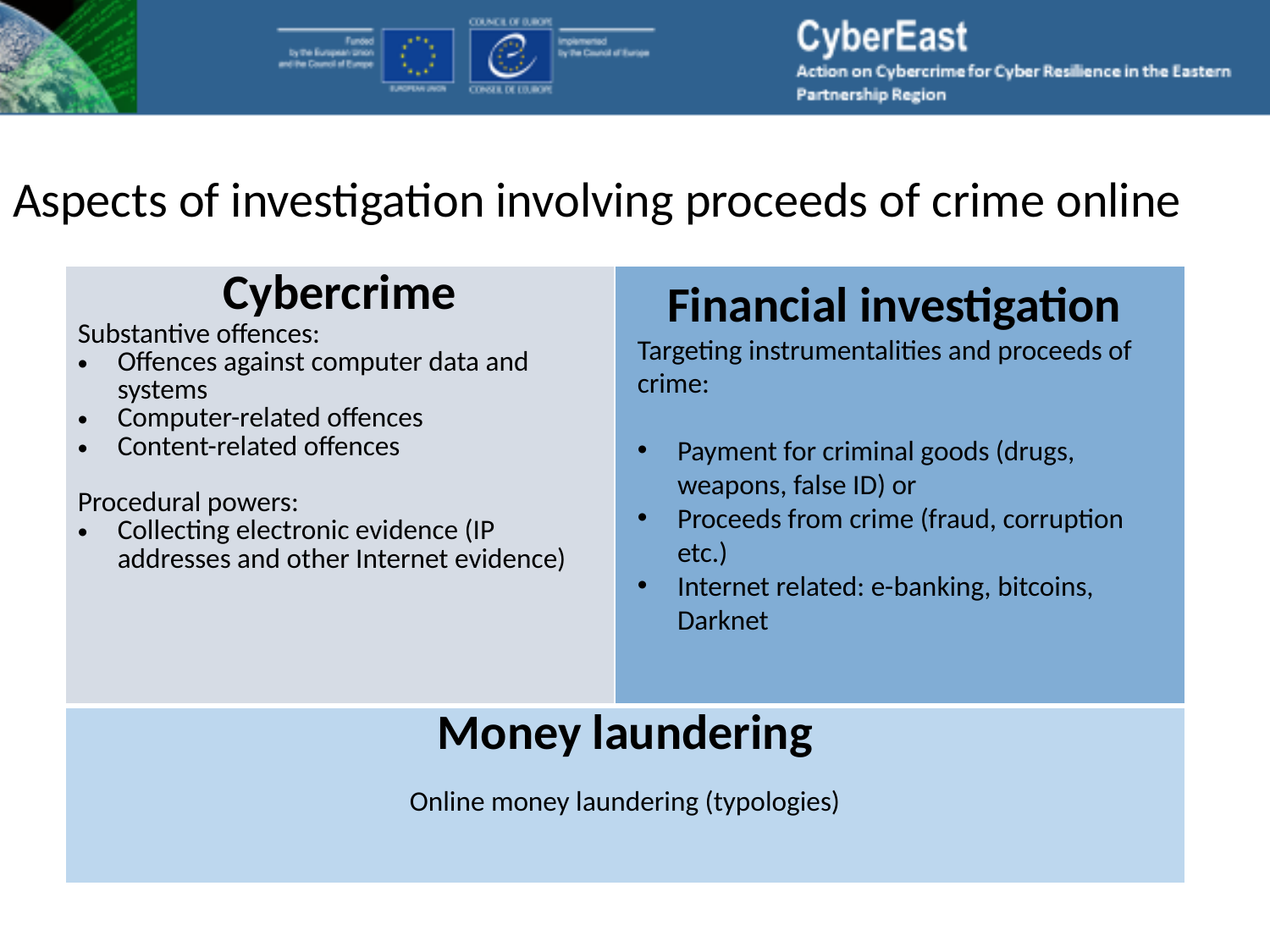

# Aspects of investigation involving proceeds of crime online
| Cybercrime Substantive offences: Offences against computer data and systems Computer-related offences Content-related offences Procedural powers: Collecting electronic evidence (IP addresses and other Internet evidence) |  |
| --- | --- |
| Money laundering Online money laundering (typologies) |  |
Financial investigation
Targeting instrumentalities and proceeds of crime:

Payment for criminal goods (drugs, weapons, false ID) or
Proceeds from crime (fraud, corruption etc.)
Internet related: e-banking, bitcoins, Darknet